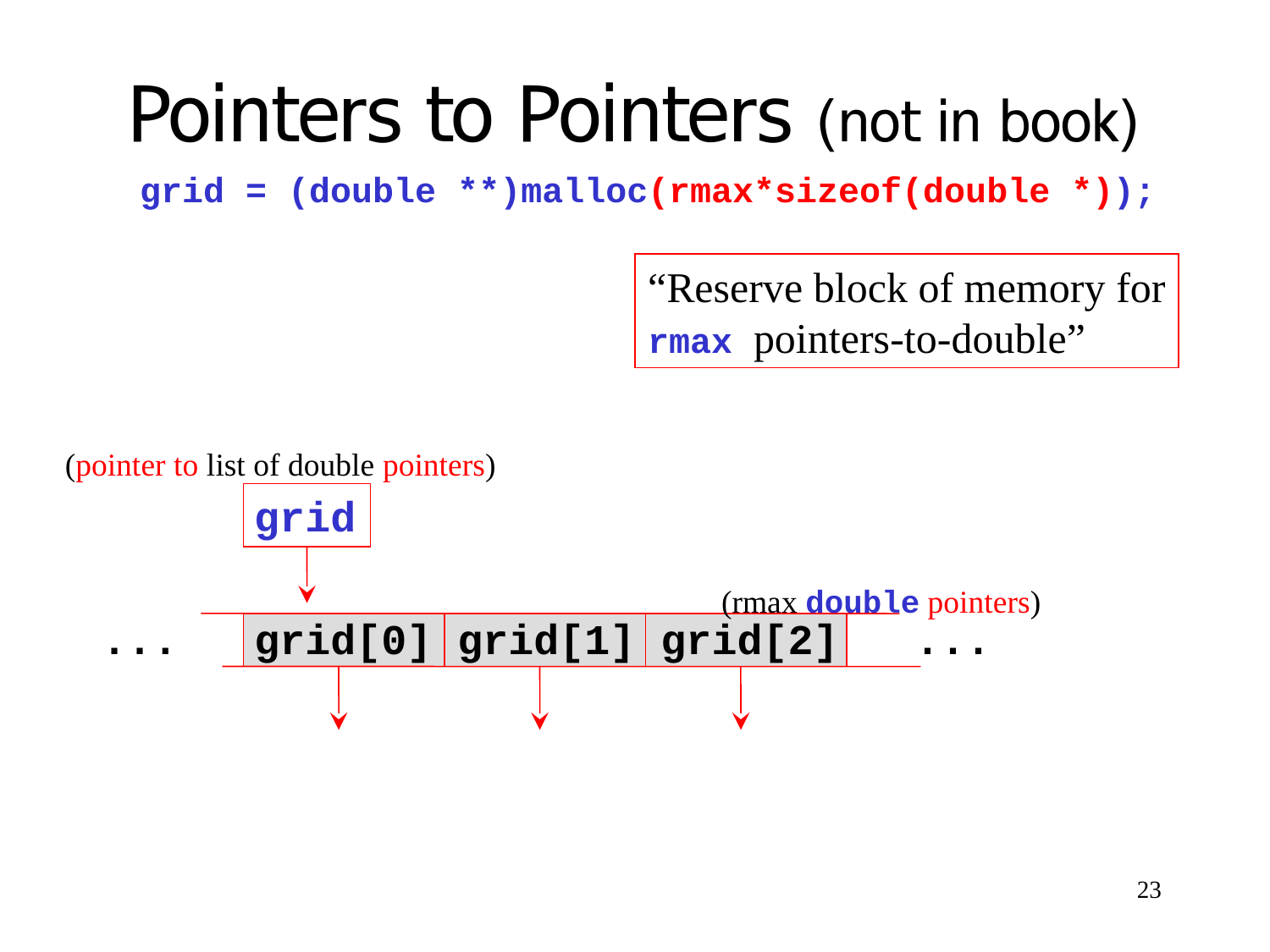

# Pointers to Pointers (not in book)
grid = (double **)malloc(rmax*sizeof(double *));

“Reserve block of memory for
rmax pointers-to-double”
(pointer to list of double pointers)

      grid
...   grid[0] grid[1] grid[2]   ...

(rmax double pointers)

23